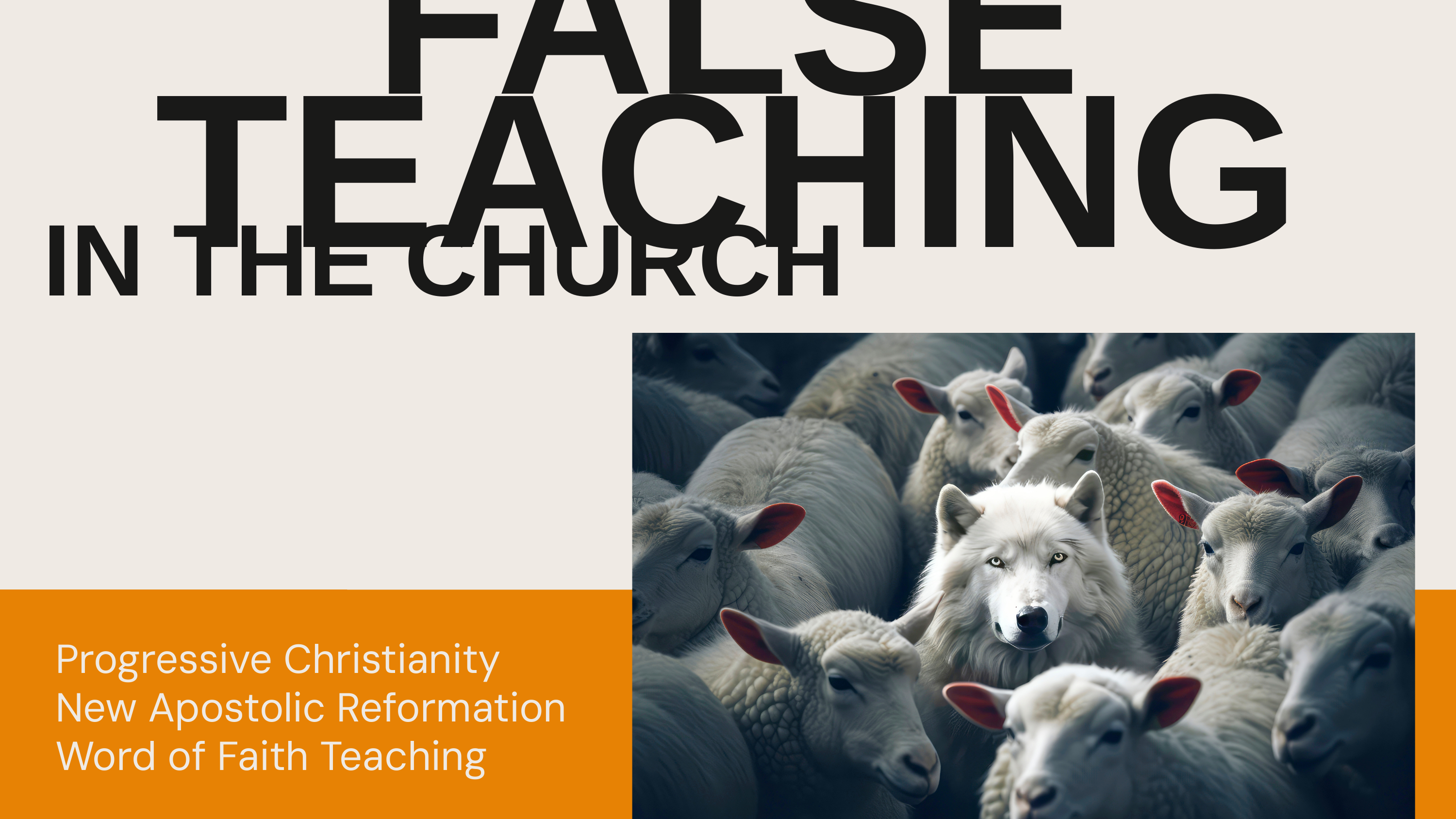

FALSE TEACHING
IN THE CHURCH

Progressive Christianity
New Apostolic Reformation
Word of Faith Teaching